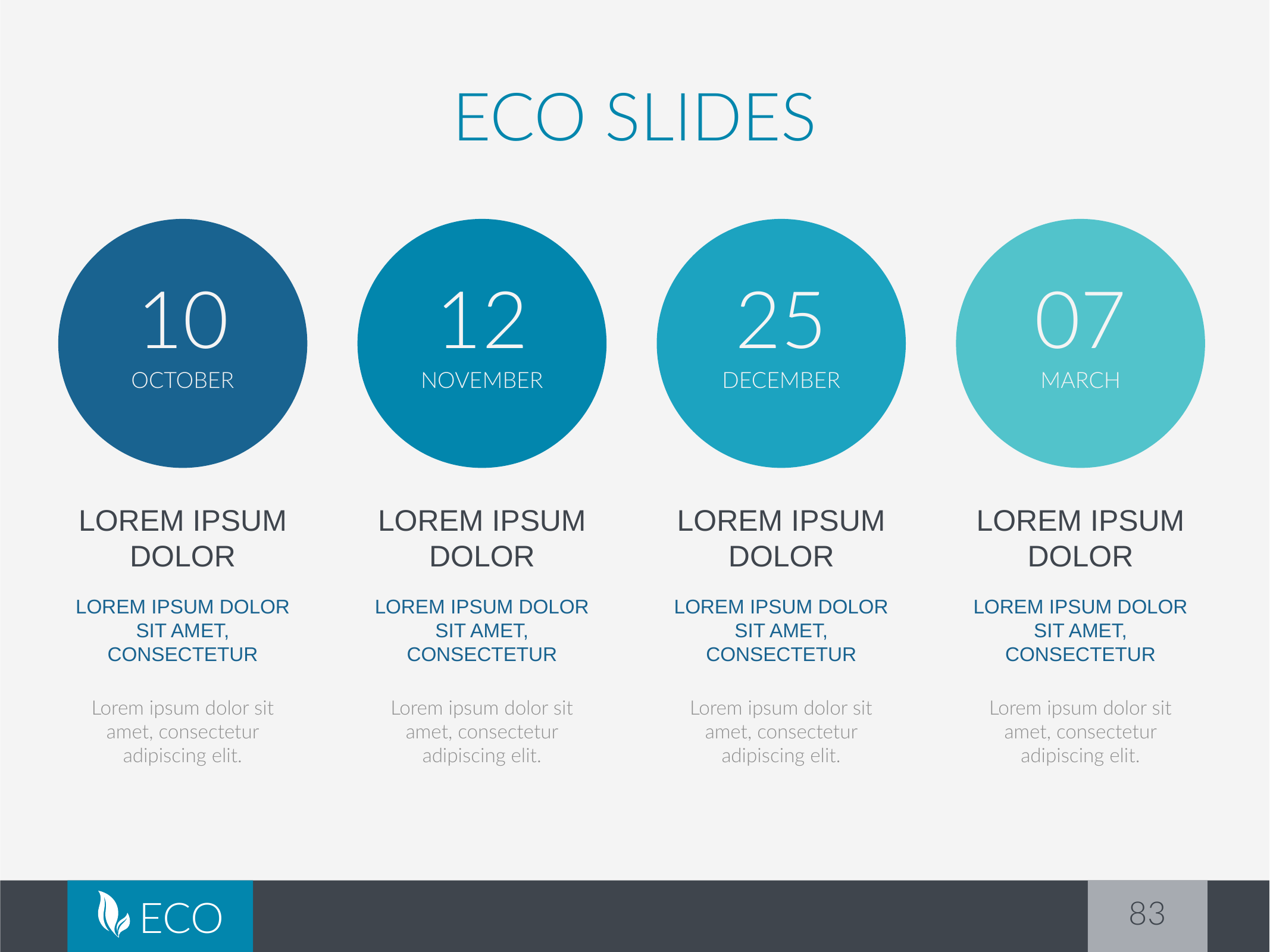

# ECO SLIDES

10
12
25
07
OCTOBER
NOVEMBER
DECEMBER
MARCH
Lorem ipsum dolor
Lorem ipsum dolor sit amet, consectetur
Lorem ipsum dolor sit amet, consectetur adipiscing elit.
Lorem ipsum dolor
Lorem ipsum dolor sit amet, consectetur
Lorem ipsum dolor sit amet, consectetur adipiscing elit.
Lorem ipsum dolor
Lorem ipsum dolor sit amet, consectetur
Lorem ipsum dolor sit amet, consectetur adipiscing elit.
Lorem ipsum dolor
Lorem ipsum dolor sit amet, consectetur
Lorem ipsum dolor sit amet, consectetur adipiscing elit.
83